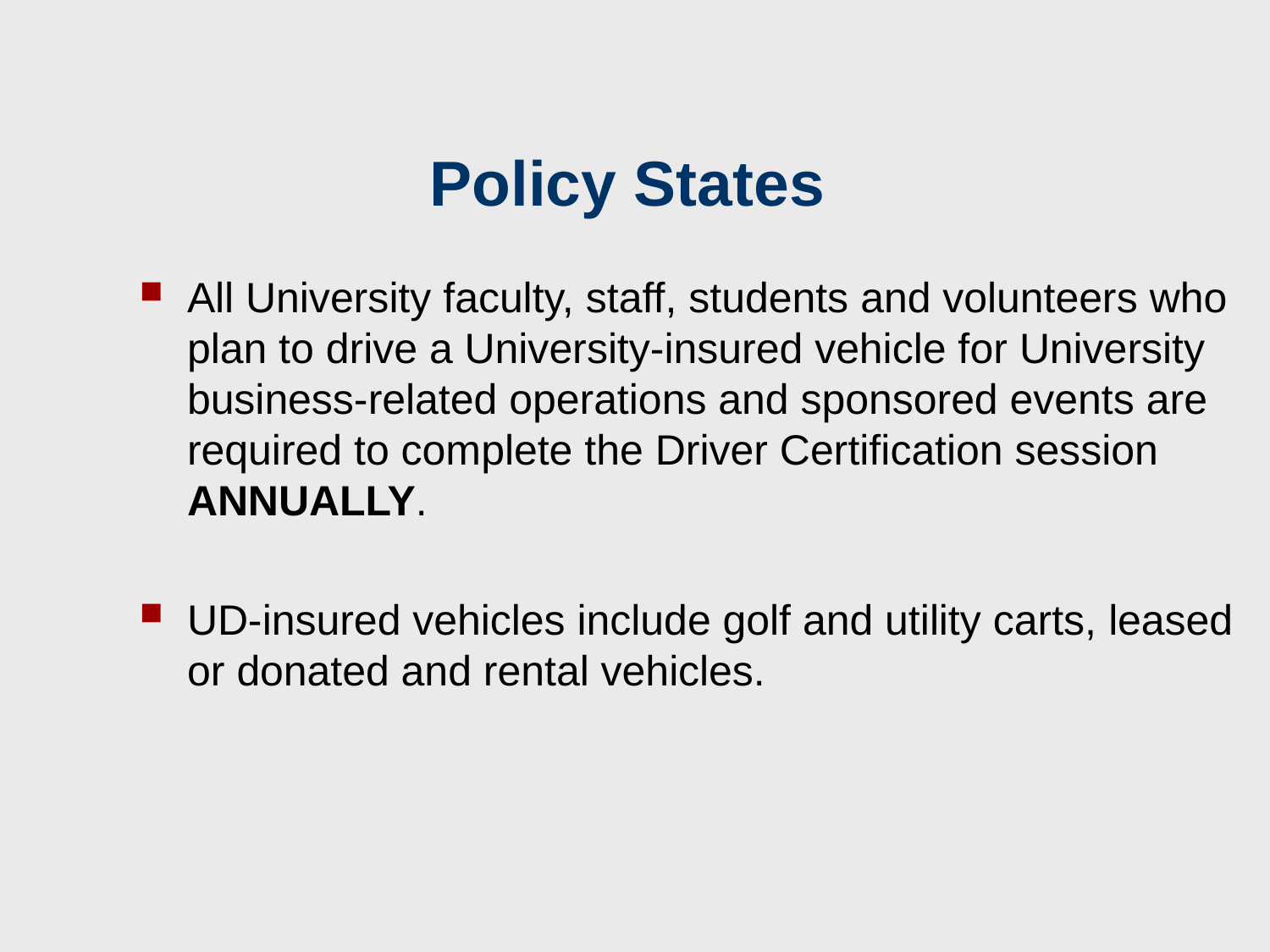

# Policy States
All University faculty, staff, students and volunteers who plan to drive a University-insured vehicle for University business-related operations and sponsored events are required to complete the Driver Certification session ANNUALLY.

UD-insured vehicles include golf and utility carts, leased or donated and rental vehicles.